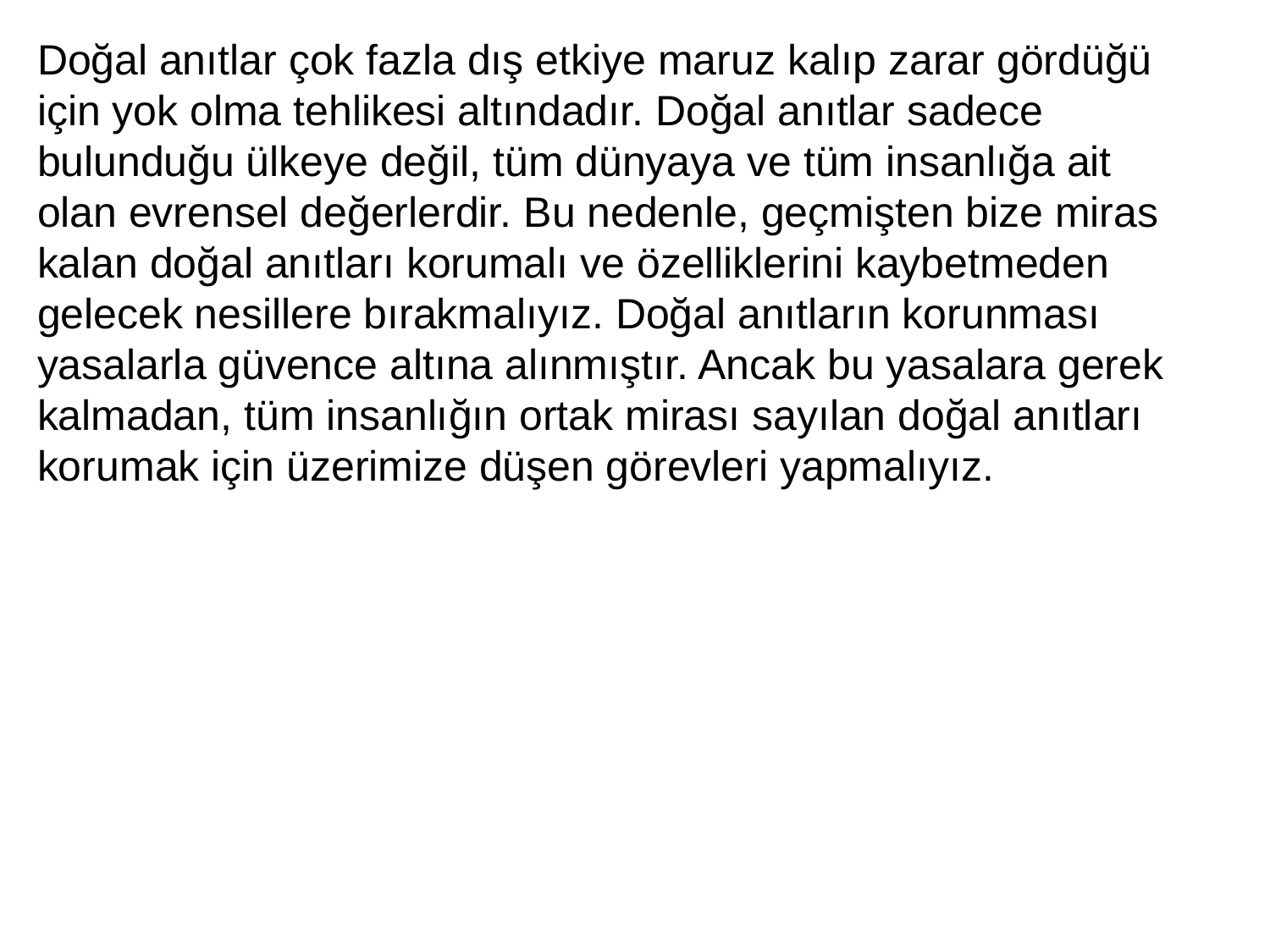

Doğal anıtlar çok fazla dış etkiye maruz kalıp zarar gördüğü için yok olma tehlikesi altındadır. Doğal anıtlar sadece bulunduğu ülkeye değil, tüm dünyaya ve tüm insanlığa ait olan evrensel değerlerdir. Bu nedenle, geçmişten bize miras kalan doğal anıtları korumalı ve özelliklerini kaybetmeden gelecek nesillere bırakmalıyız. Doğal anıtların korunması yasalarla güvence altına alınmıştır. Ancak bu yasalara gerek kalmadan, tüm insanlığın ortak mirası sayılan doğal anıtları korumak için üzerimize düşen görevleri yapmalıyız.